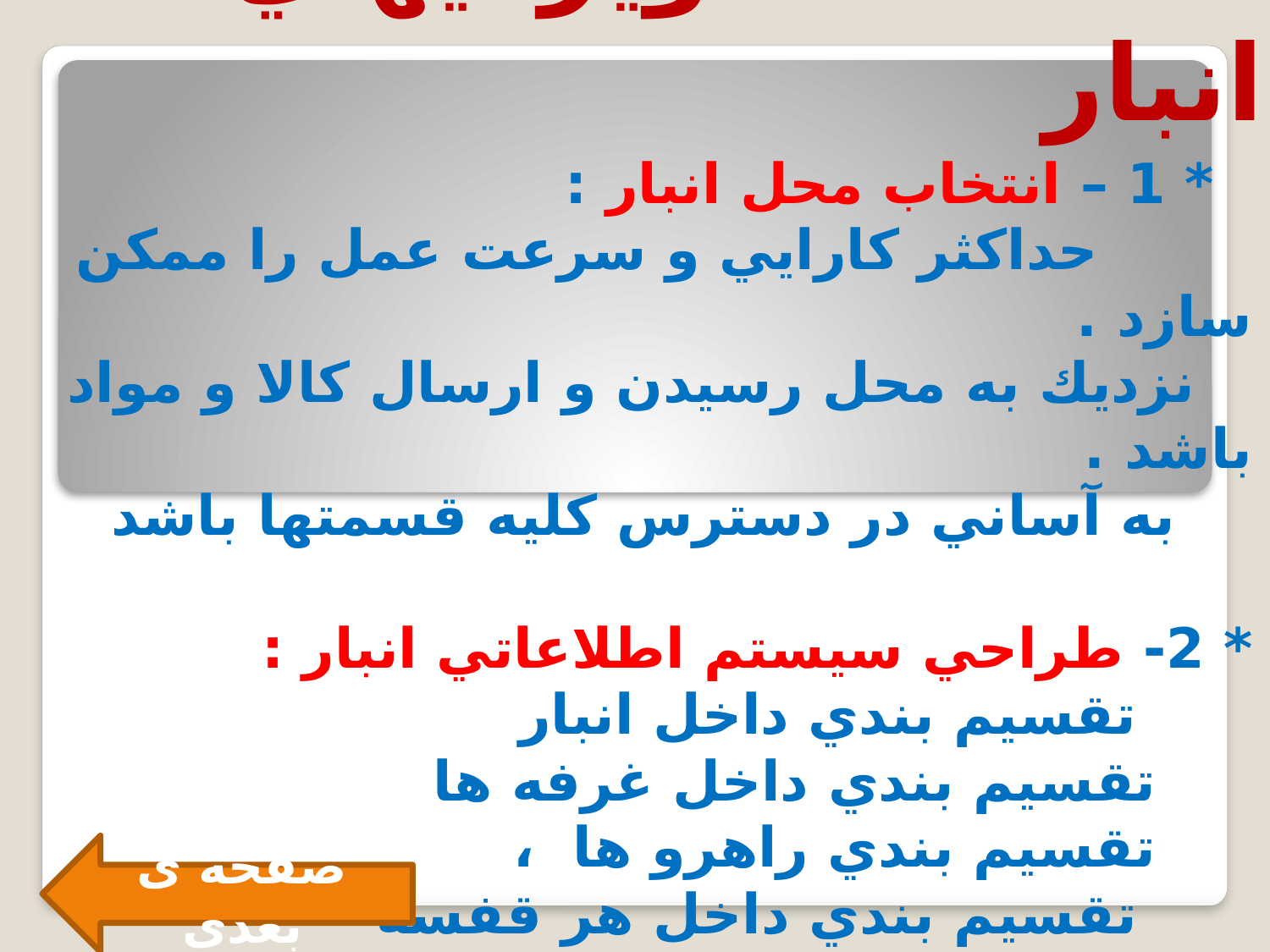

# ويژگيهاي انبار
  * 1 – انتخاب محل انبار :
        حداكثر كارايي و سرعت عمل را ممكن سازد .
   نزديك به محل رسيدن و ارسال كالا و مواد باشد .
    به آساني در دسترس كليه قسمتها باشد

* 2- طراحي سيستم اطلاعاتي انبار :
      تقسيم بندي داخل انبار
     تقسيم بندي داخل غرفه ها
     تقسيم بندي راهرو ها  ،
      تقسيم بندي داخل هر قفسه

صفحه ی بعدی